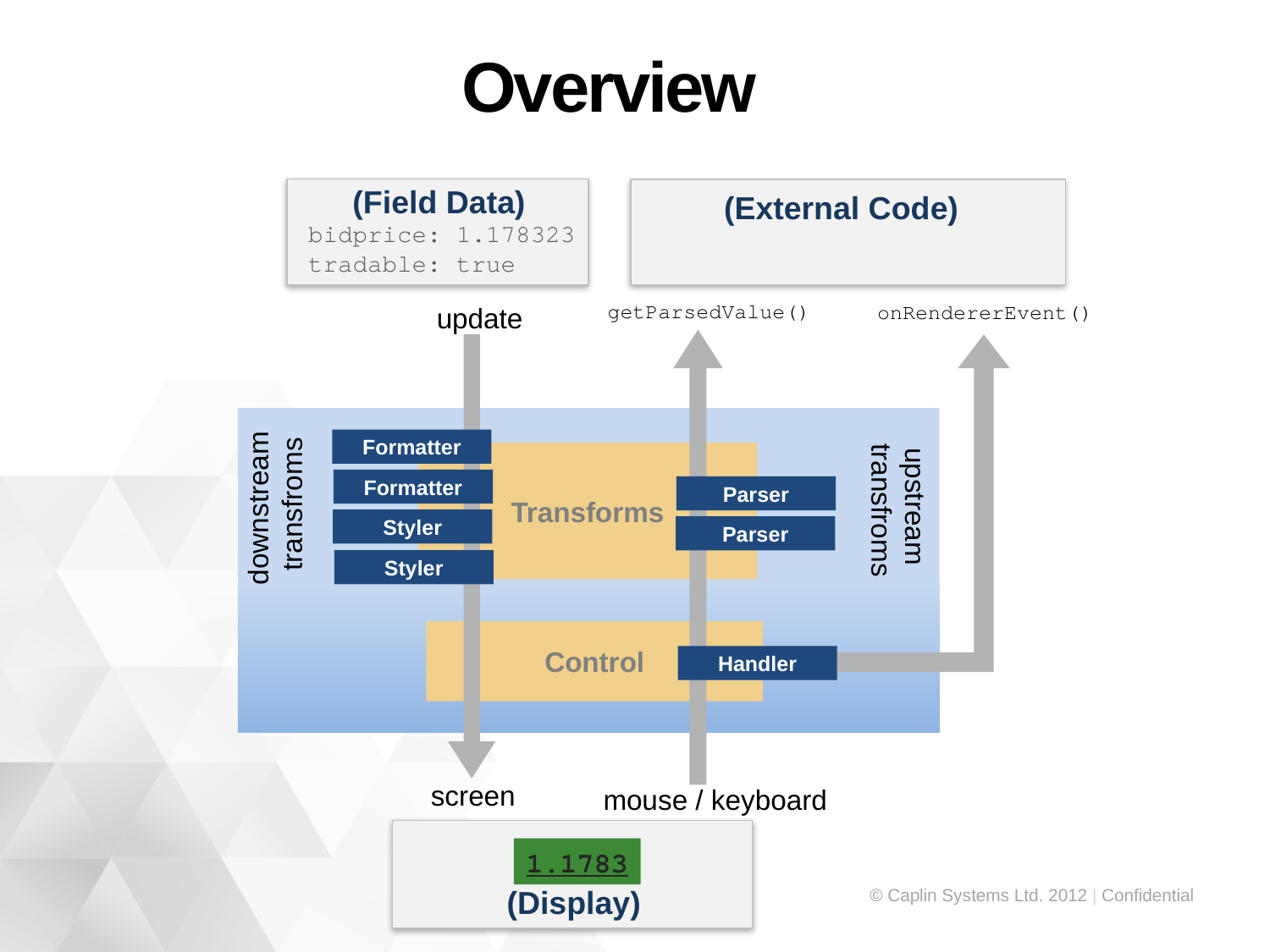

# Overview
(Field Data)

bidprice: 1.178323
tradable: true

(External Code)
getParsedValue()
onRendererEvent()
update

Formatter
downstream
transfroms
Transforms
upstream
transfroms
Formatter
Parser
Styler
Parser
Styler
Control
Handler
screen
mouse / keyboard

1.1783
(Display)